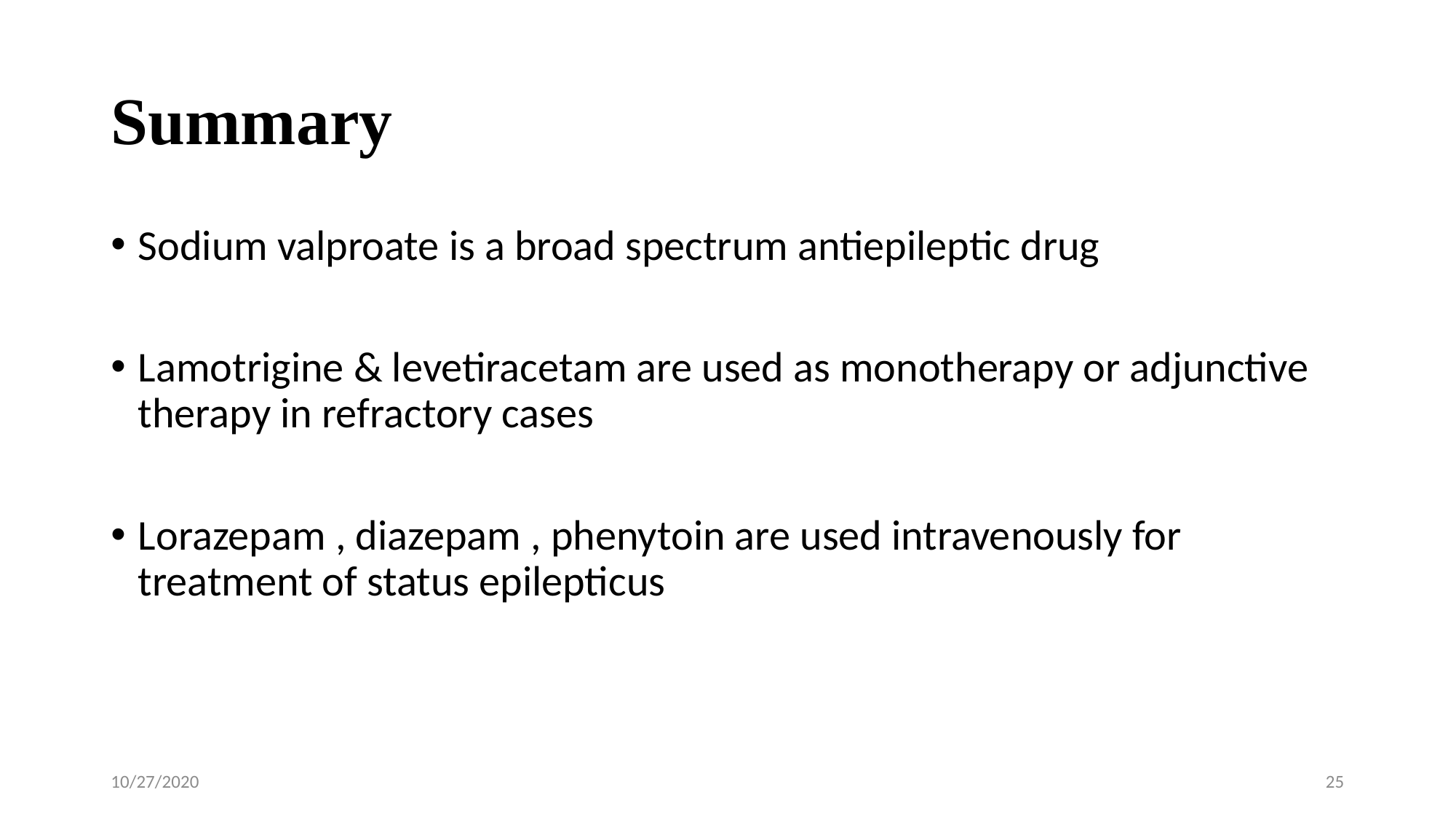

# Summary
Sodium valproate is a broad spectrum antiepileptic drug

Lamotrigine & levetiracetam are used as monotherapy or adjunctive therapy in refractory cases

Lorazepam , diazepam , phenytoin are used intravenously for treatment of status epilepticus

10/27/2020
25